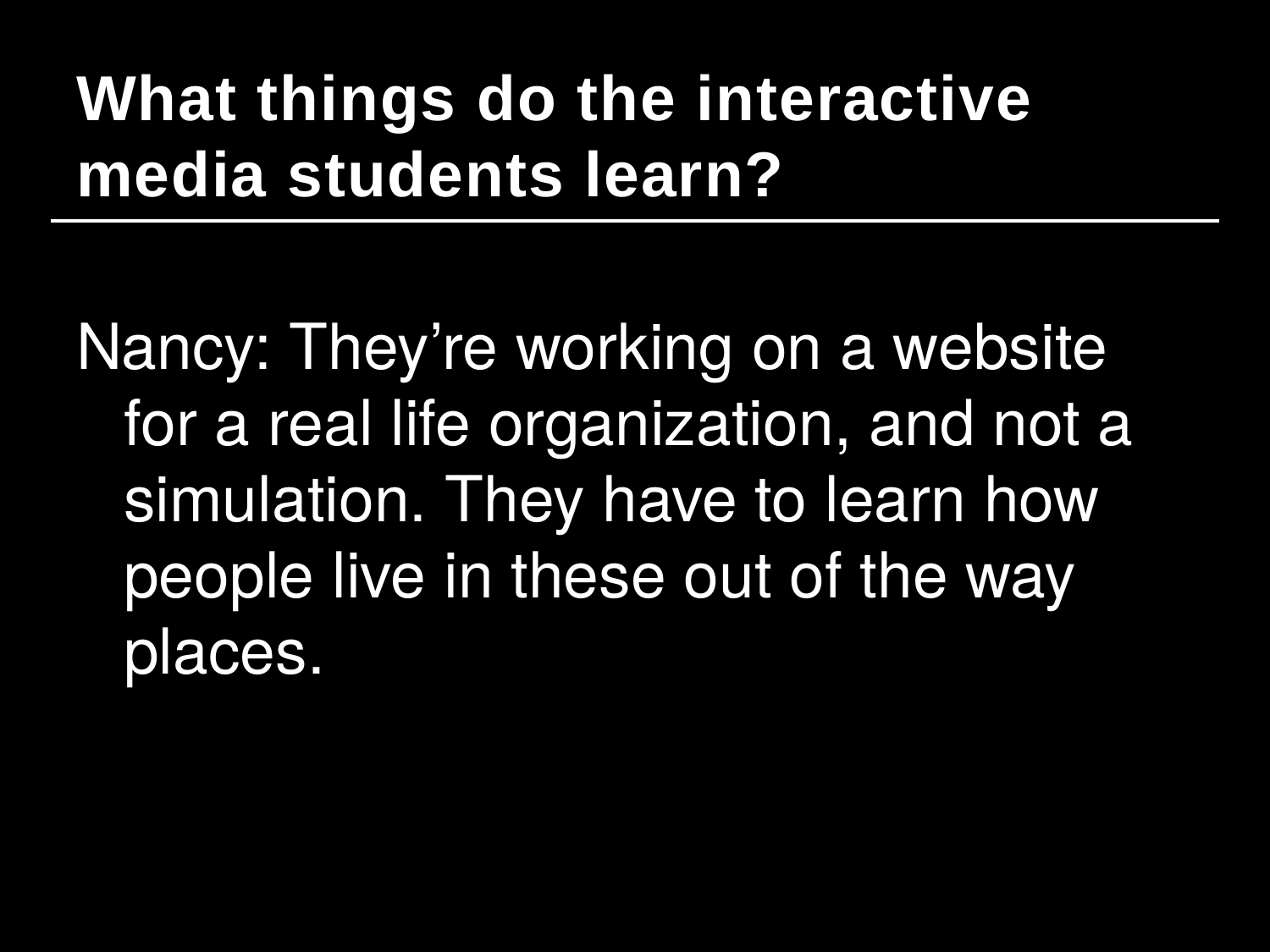

# What things do the interactive media students learn?
Nancy: They’re working on a website for a real life organization, and not a simulation. They have to learn how people live in these out of the way places.